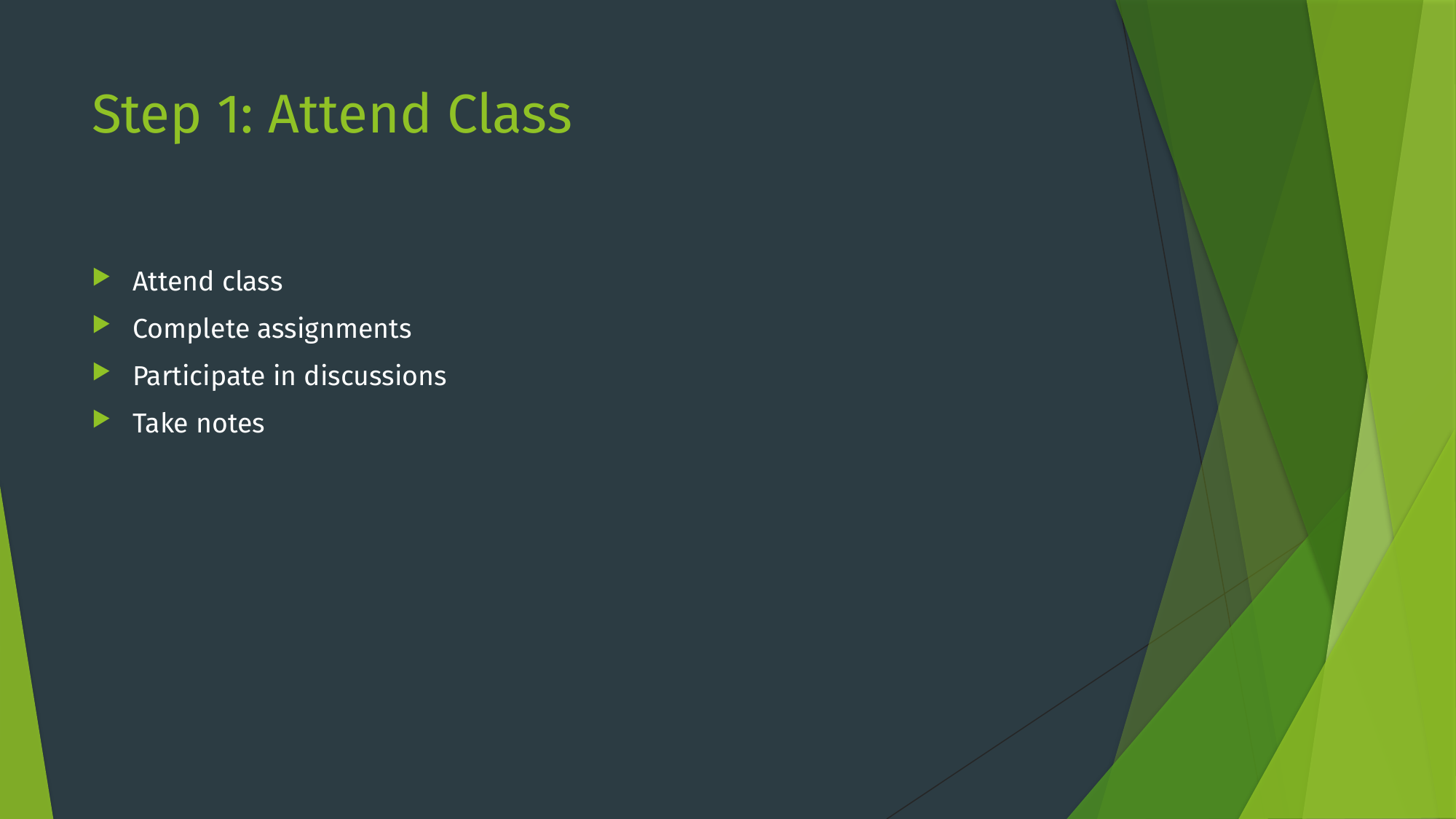

# Step 1: Attend Class
Attend class
Complete assignments
Participate in discussions
Take notes